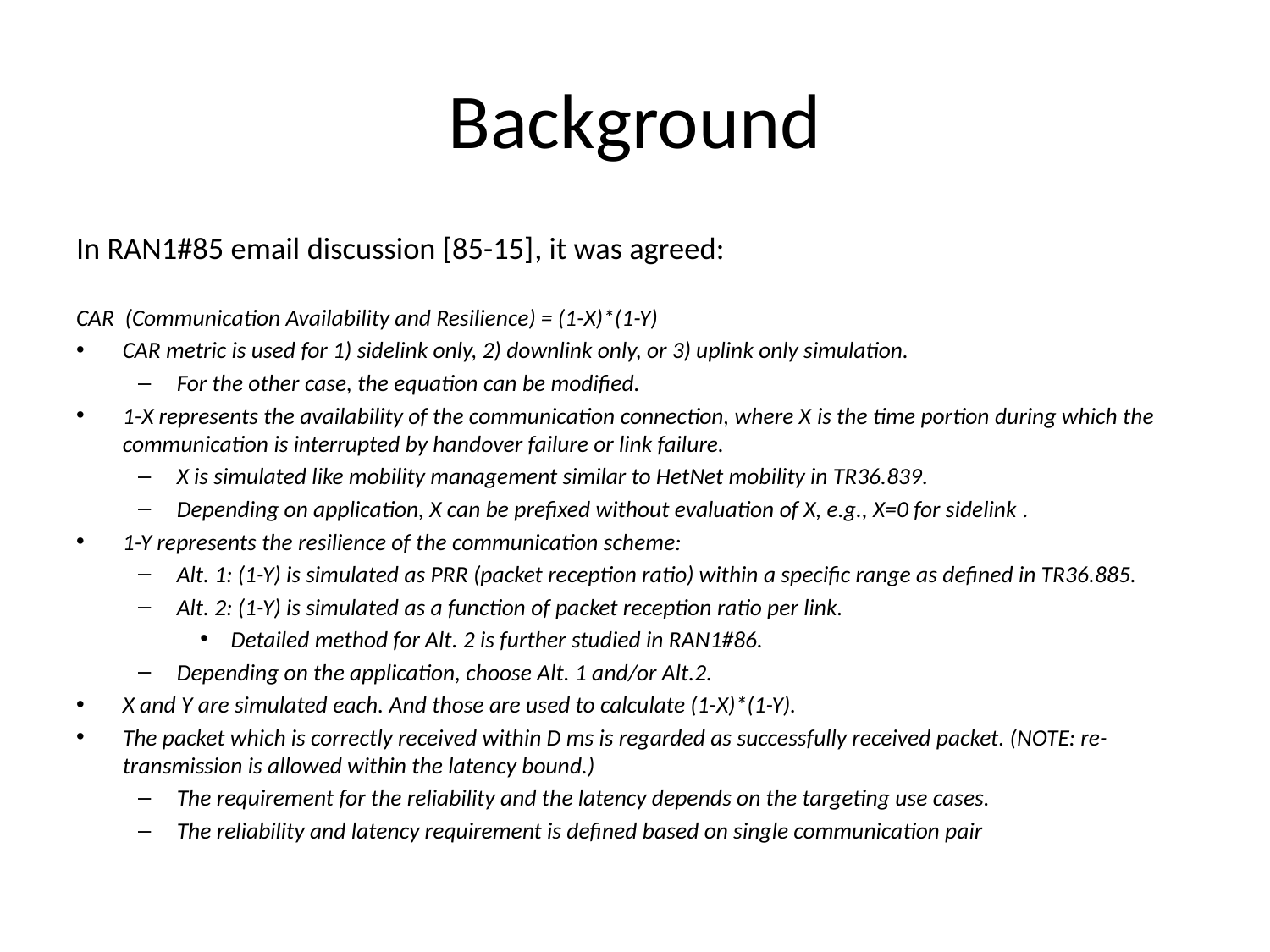

# Background
In RAN1#85 email discussion [85-15], it was agreed:

CAR  (Communication Availability and Resilience) = (1-X)*(1-Y)
CAR metric is used for 1) sidelink only, 2) downlink only, or 3) uplink only simulation.
For the other case, the equation can be modified.
1-X represents the availability of the communication connection, where X is the time portion during which the communication is interrupted by handover failure or link failure.
X is simulated like mobility management similar to HetNet mobility in TR36.839.
Depending on application, X can be prefixed without evaluation of X, e.g., X=0 for sidelink .
1-Y represents the resilience of the communication scheme:
Alt. 1: (1-Y) is simulated as PRR (packet reception ratio) within a specific range as defined in TR36.885.
Alt. 2: (1-Y) is simulated as a function of packet reception ratio per link.
Detailed method for Alt. 2 is further studied in RAN1#86.
Depending on the application, choose Alt. 1 and/or Alt.2.
X and Y are simulated each. And those are used to calculate (1-X)*(1-Y).
The packet which is correctly received within D ms is regarded as successfully received packet. (NOTE: re-transmission is allowed within the latency bound.)
The requirement for the reliability and the latency depends on the targeting use cases.
The reliability and latency requirement is defined based on single communication pair